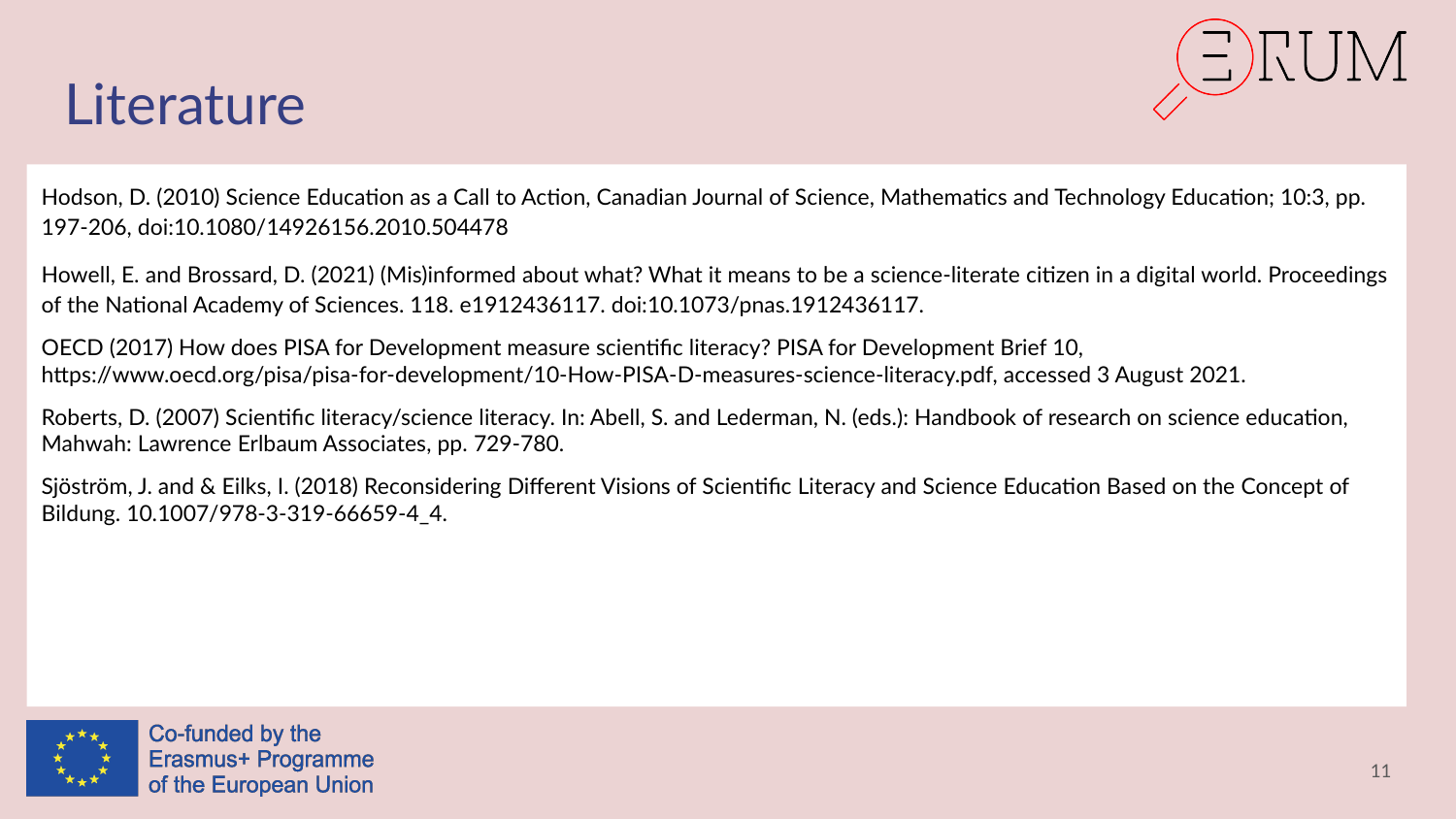

# Literature
Hodson, D. (2010) Science Education as a Call to Action, Canadian Journal of Science, Mathematics and Technology Education; 10:3, pp. 197-206, doi:10.1080/14926156.2010.504478
Howell, E. and Brossard, D. (2021) (Mis)informed about what? What it means to be a science-literate citizen in a digital world. Proceedings of the National Academy of Sciences. 118. e1912436117. doi:10.1073/pnas.1912436117.
OECD (2017) How does PISA for Development measure scientific literacy? PISA for Development Brief 10, https://www.oecd.org/pisa/pisa-for-development/10-How-PISA-D-measures-science-literacy.pdf, accessed 3 August 2021.
Roberts, D. (2007) Scientific literacy/science literacy. In: Abell, S. and Lederman, N. (eds.): Handbook of research on science education, Mahwah: Lawrence Erlbaum Associates, pp. 729-780.
Sjöström, J. and & Eilks, I. (2018) Reconsidering Different Visions of Scientific Literacy and Science Education Based on the Concept of Bildung. 10.1007/978-3-319-66659-4_4.

11